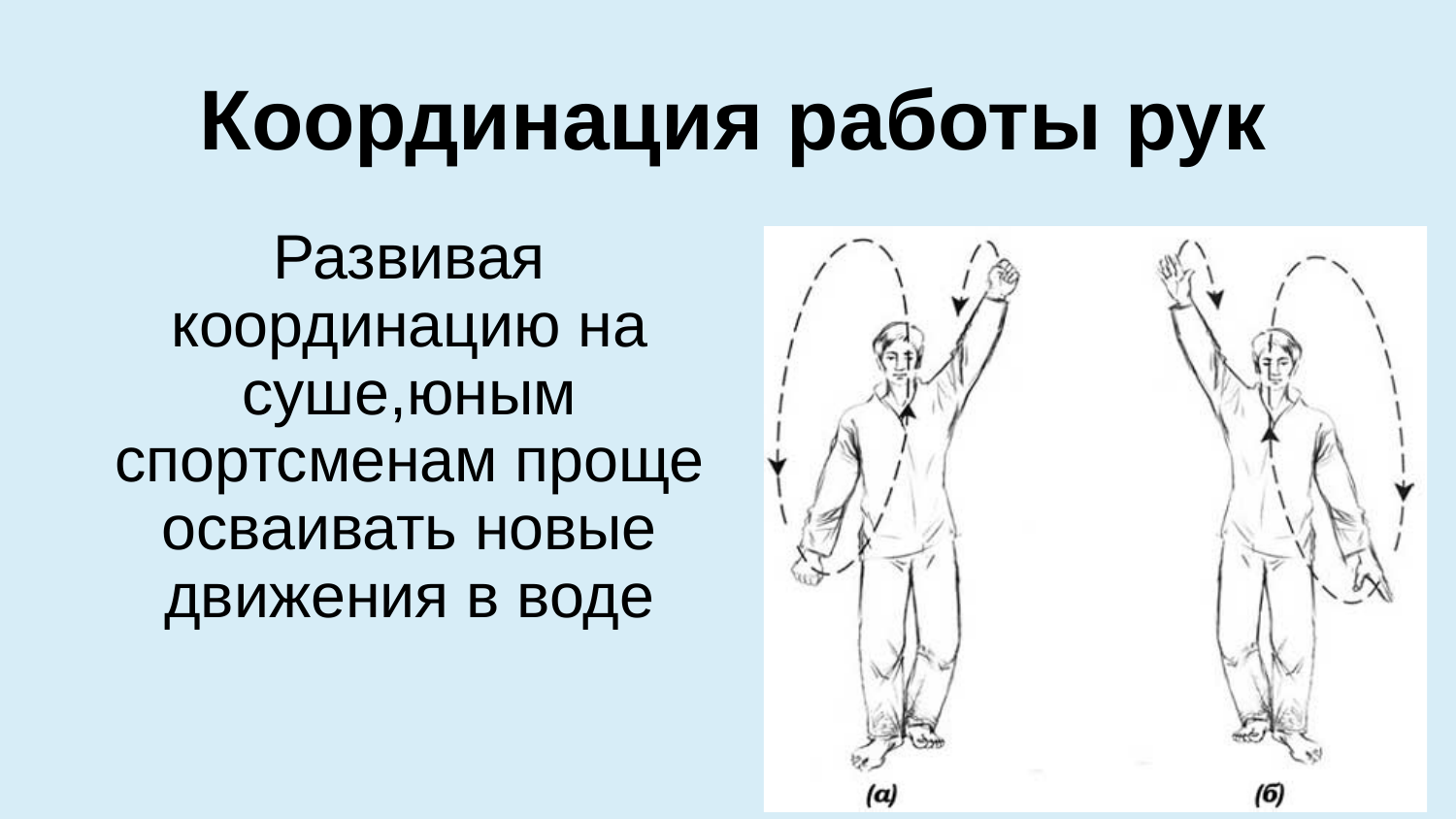

# Координация работы рук
Развивая координацию на суше,юным спортсменам проще осваивать новые движения в воде